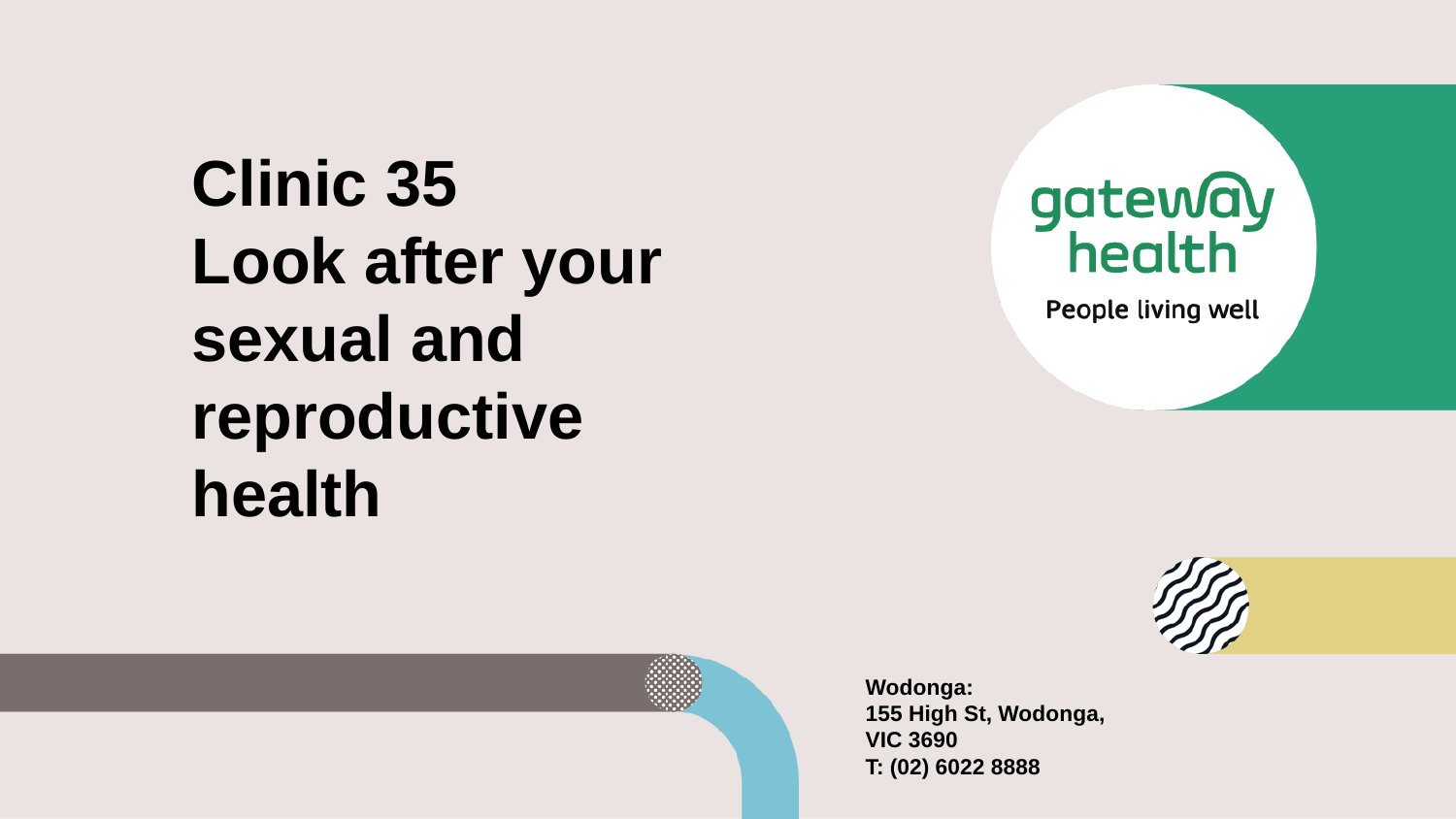

Clinic 35
Look after your sexual and reproductive health

Wodonga:
155 High St, Wodonga,
VIC 3690
T: (02) 6022 8888